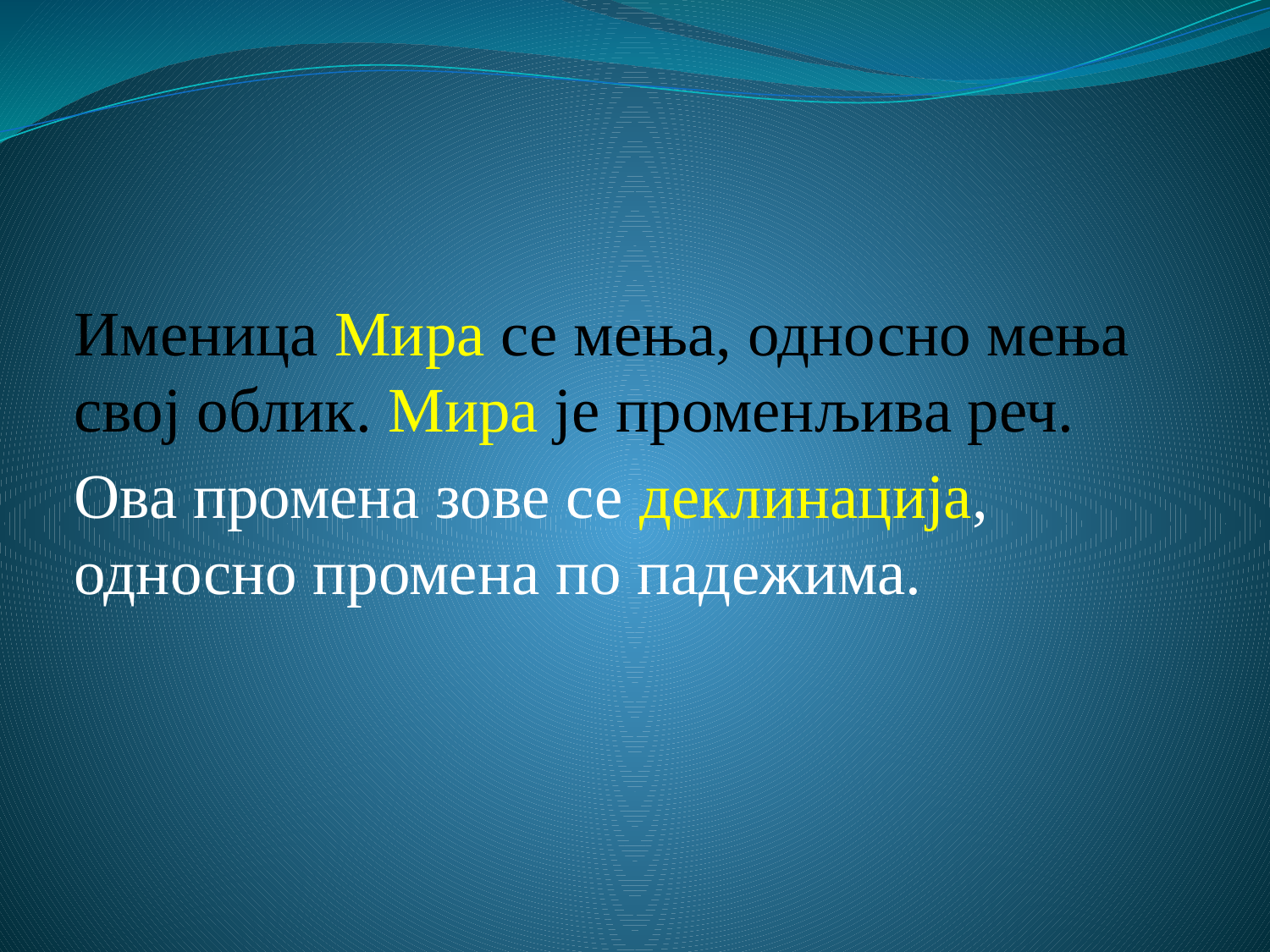

# Именица Мира се мења, односно мења свој облик. Мира је променљива реч.
Ова промена зове се деклинација, односно промена по падежима.